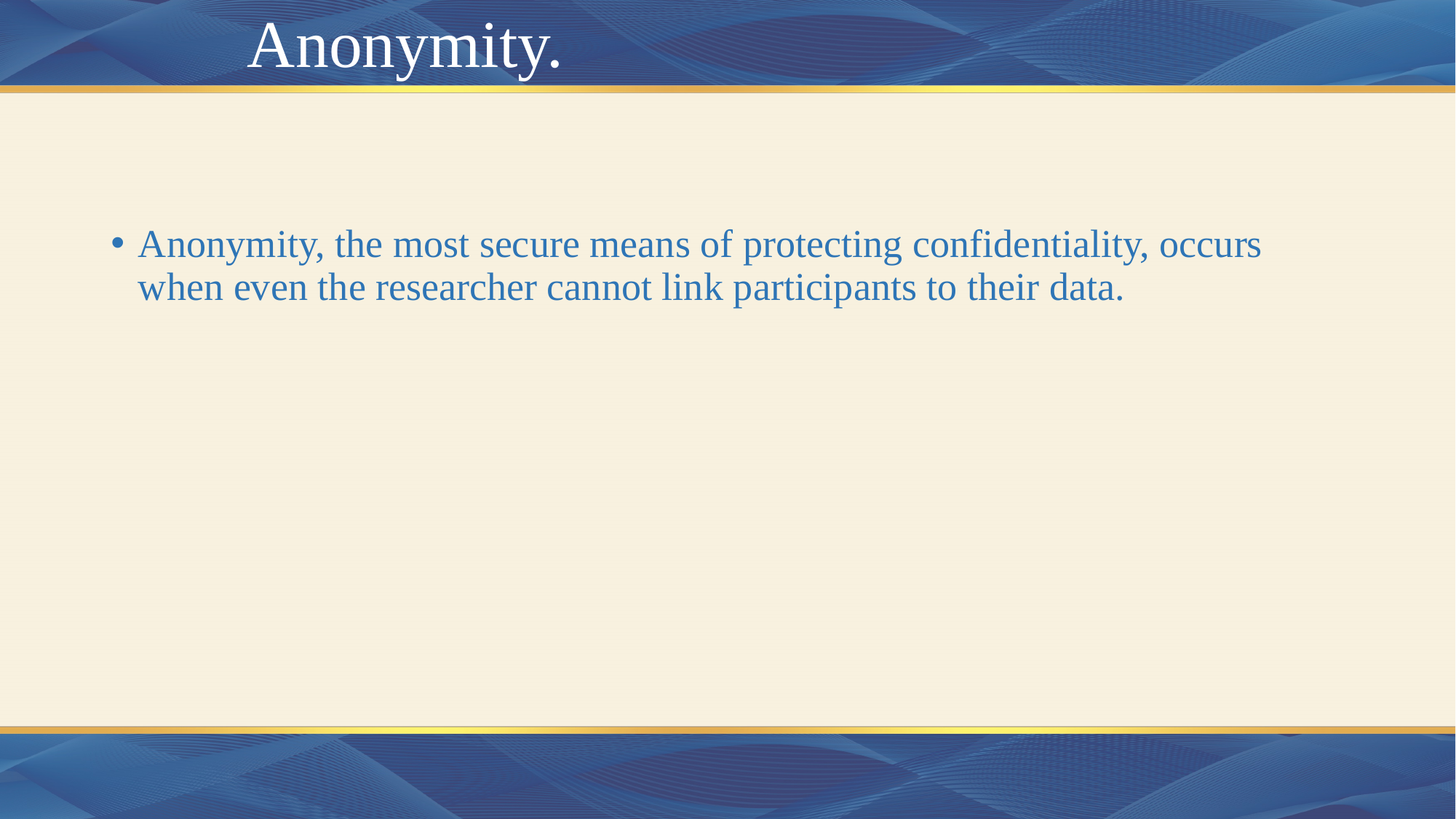

# Anonymity.
Anonymity, the most secure means of protecting confidentiality, occurs when even the researcher cannot link participants to their data.